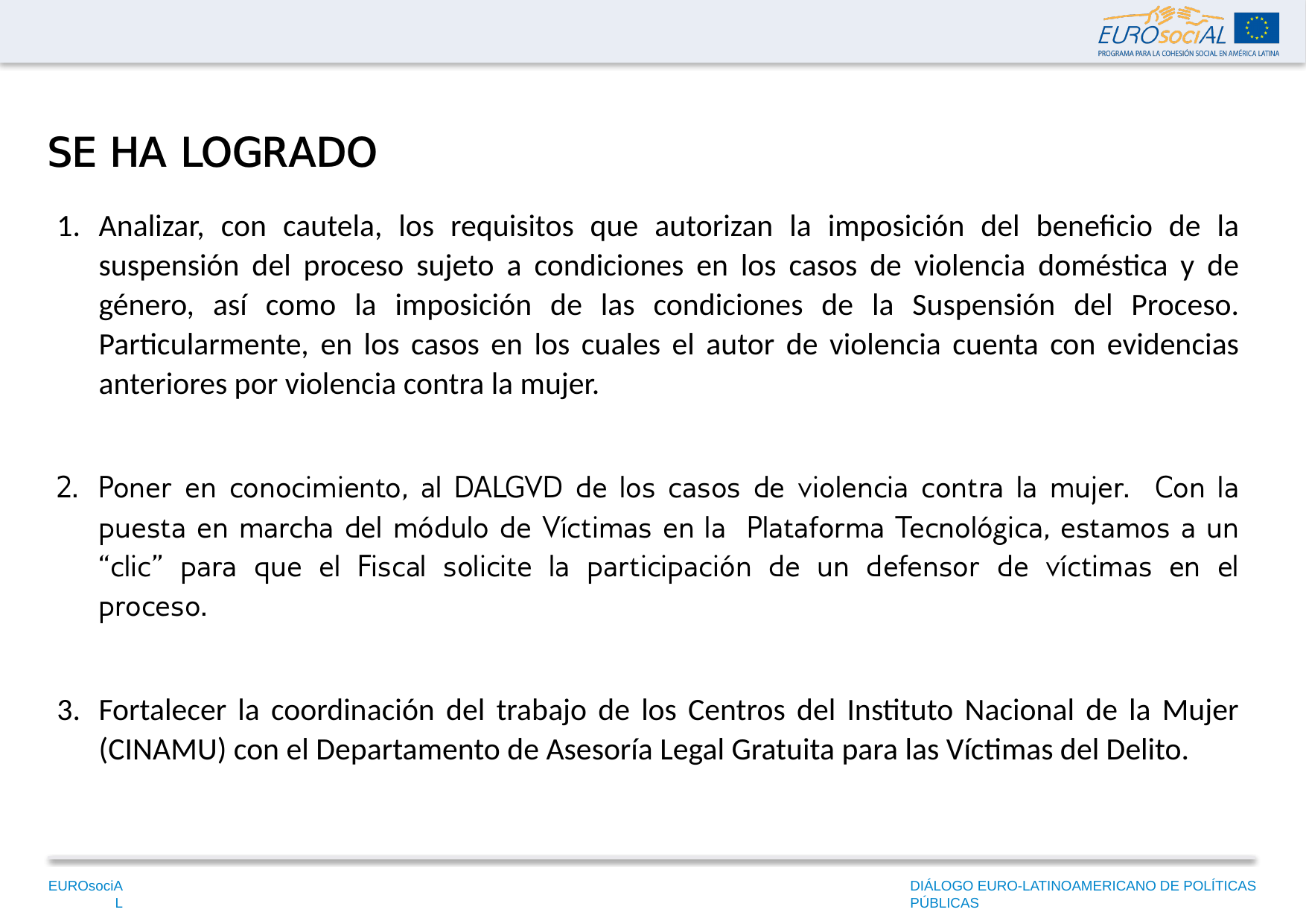

SE HA LOGRADO
Analizar, con cautela, los requisitos que autorizan la imposición del beneficio de la suspensión del proceso sujeto a condiciones en los casos de violencia doméstica y de género, así como la imposición de las condiciones de la Suspensión del Proceso. Particularmente, en los casos en los cuales el autor de violencia cuenta con evidencias anteriores por violencia contra la mujer.

Poner en conocimiento, al DALGVD de los casos de violencia contra la mujer.  Con la puesta en marcha del módulo de Víctimas en la  Plataforma Tecnológica, estamos a un “clic” para que el Fiscal solicite la participación de un defensor de víctimas en el proceso.

Fortalecer la coordinación del trabajo de los Centros del Instituto Nacional de la Mujer (CINAMU) con el Departamento de Asesoría Legal Gratuita para las Víctimas del Delito.